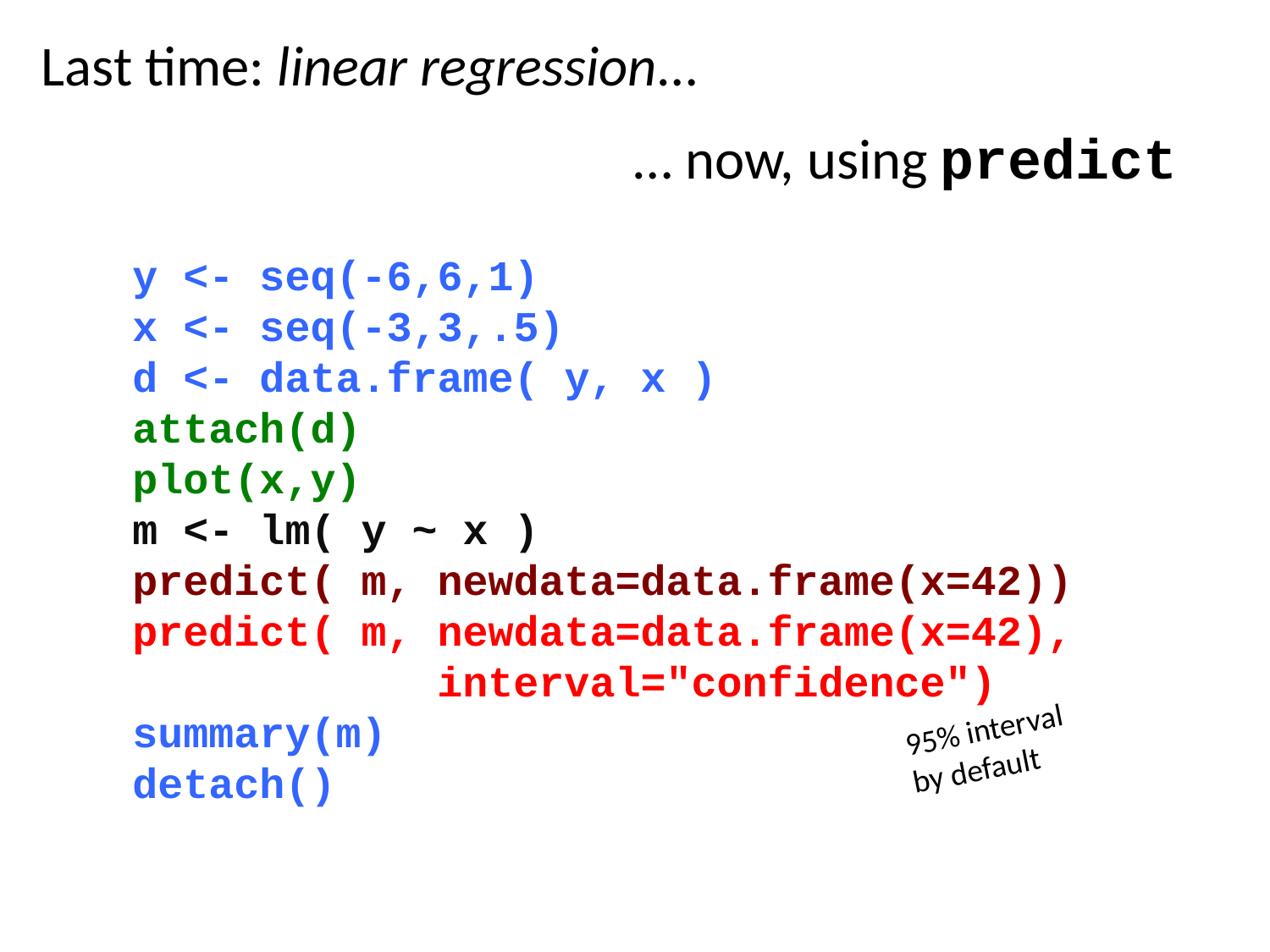

Last time: linear regression…

… now, using predict
y <- seq(-6,6,1)
x <- seq(-3,3,.5)
d <- data.frame( y, x )
attach(d)
plot(x,y)
m <- lm( y ~ x )
predict( m, newdata=data.frame(x=42))
predict( m, newdata=data.frame(x=42),
            interval="confidence")
summary(m)
detach()
95% interval by default